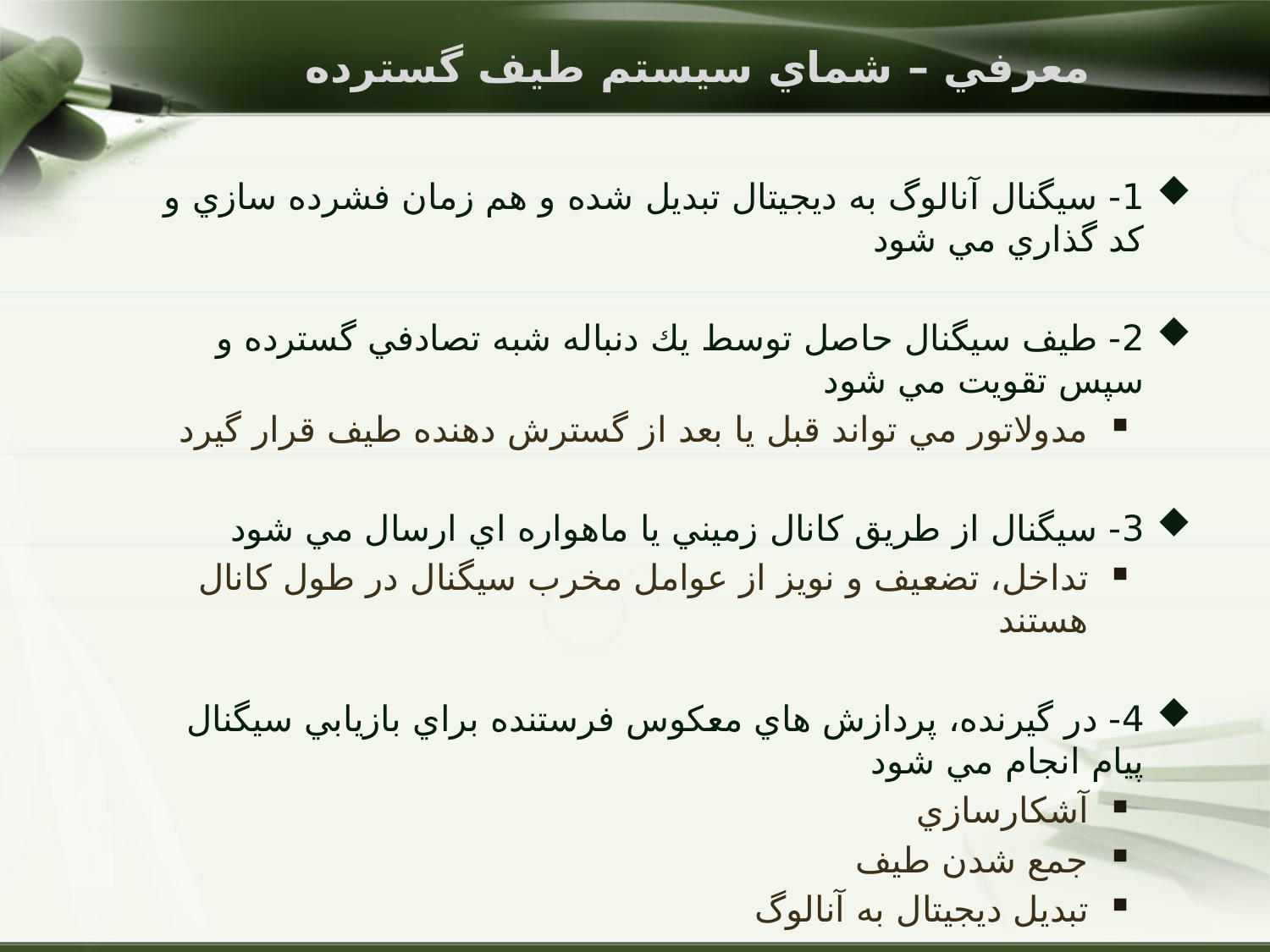

# معرفي – شماي سيستم طيف گسترده
1- سيگنال آنالوگ به ديجيتال تبديل شده و هم زمان فشرده سازي و كد گذاري مي شود

2- طيف سيگنال حاصل توسط يك دنباله شبه تصادفي گسترده و سپس تقويت مي شود
مدولاتور مي تواند قبل يا بعد از گسترش دهنده طيف قرار گيرد

3- سيگنال از طريق كانال زميني يا ماهواره اي ارسال مي شود
تداخل، تضعيف و نويز از عوامل مخرب سيگنال در طول كانال هستند

4- در گيرنده، پردازش هاي معكوس فرستنده براي بازيابي سيگنال پيام انجام مي شود
آشكارسازي
جمع شدن طيف
تبديل ديجيتال به آنالوگ